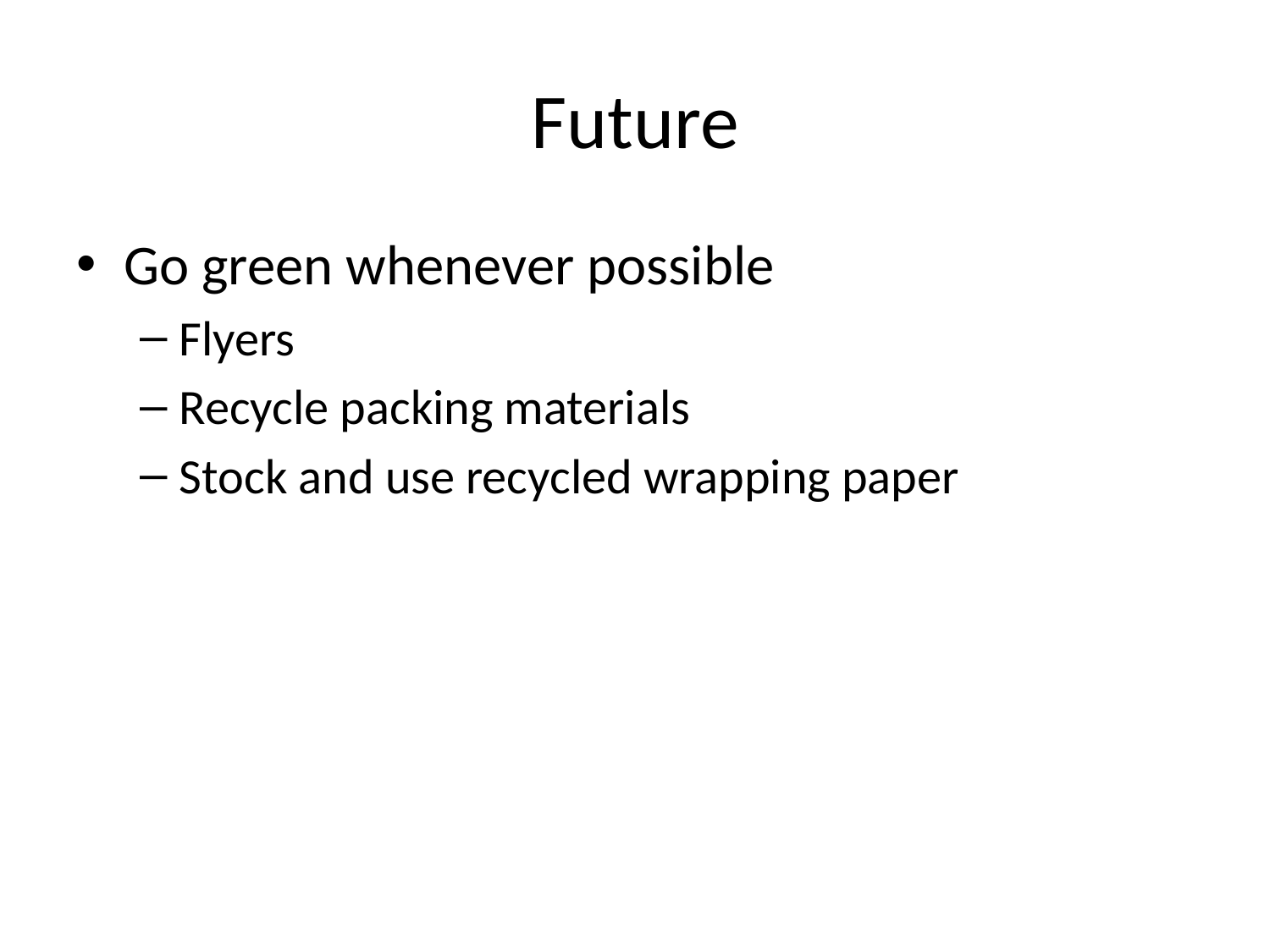

# Future
Go green whenever possible
Flyers
Recycle packing materials
Stock and use recycled wrapping paper